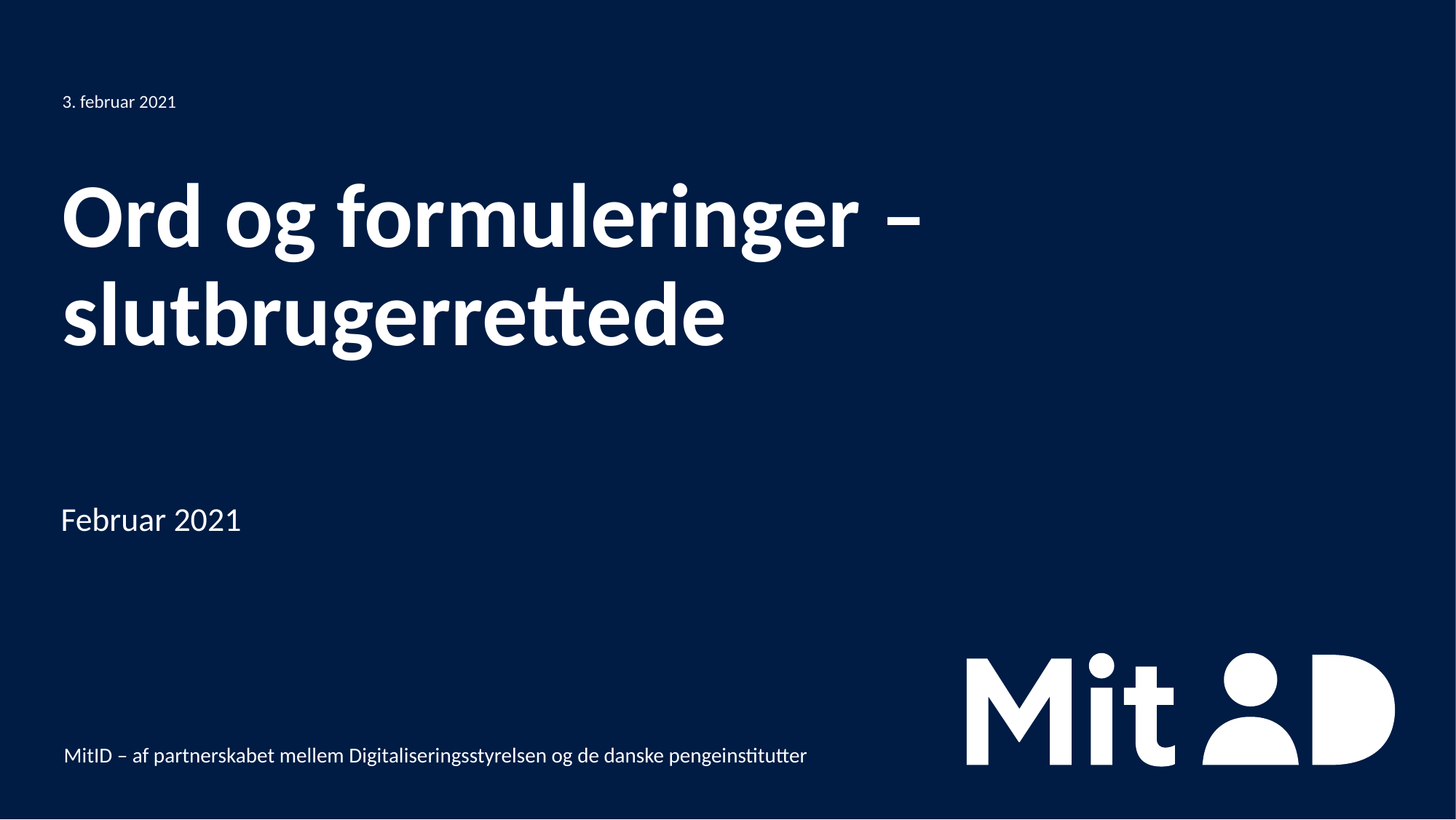

3. februar 2021
# Ord og formuleringer – slutbrugerrettede
Februar 2021